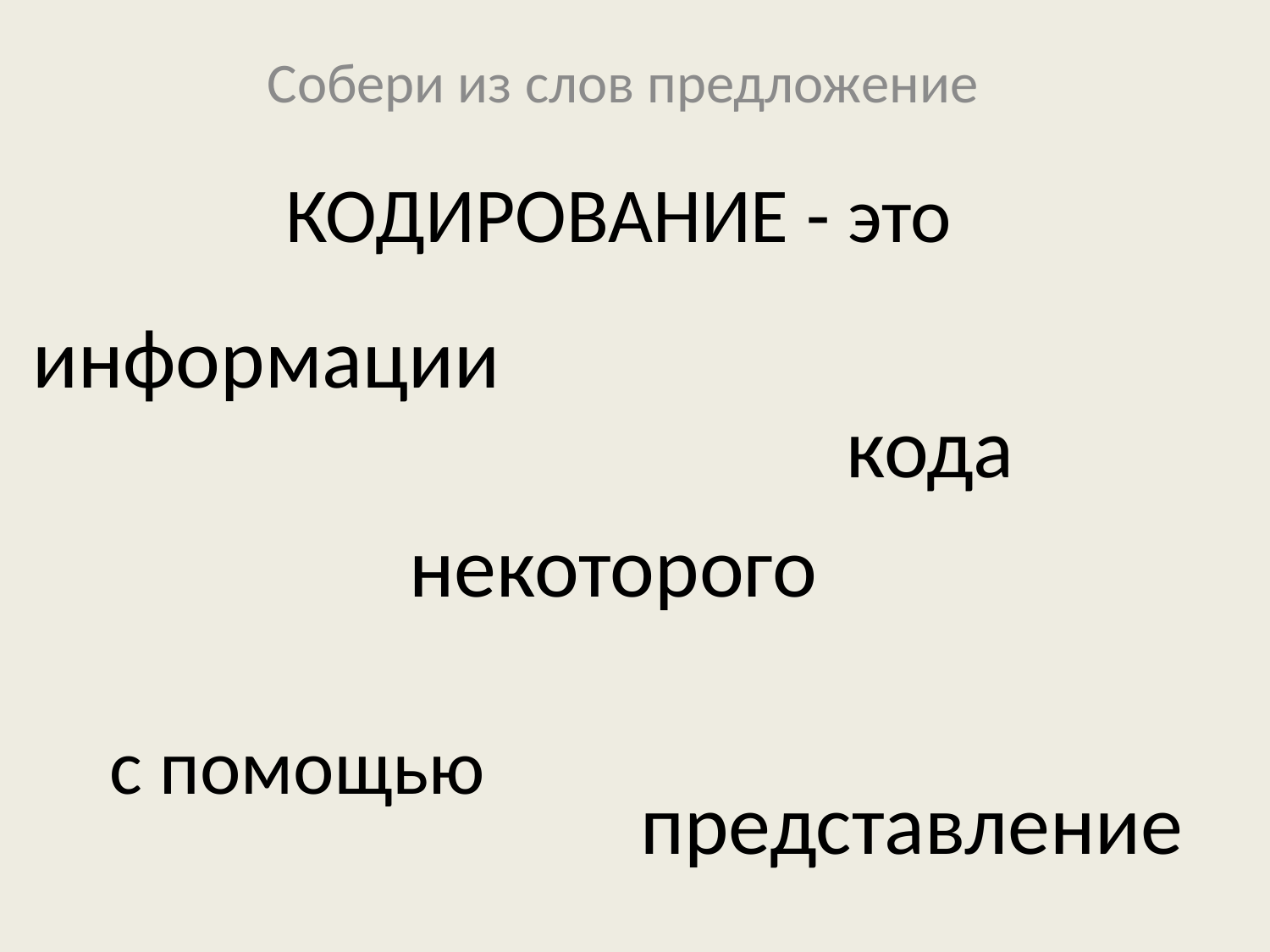

Собери из слов предложение
# КОДИРОВАНИЕ - это
информации
кода
некоторого
с помощью
представление